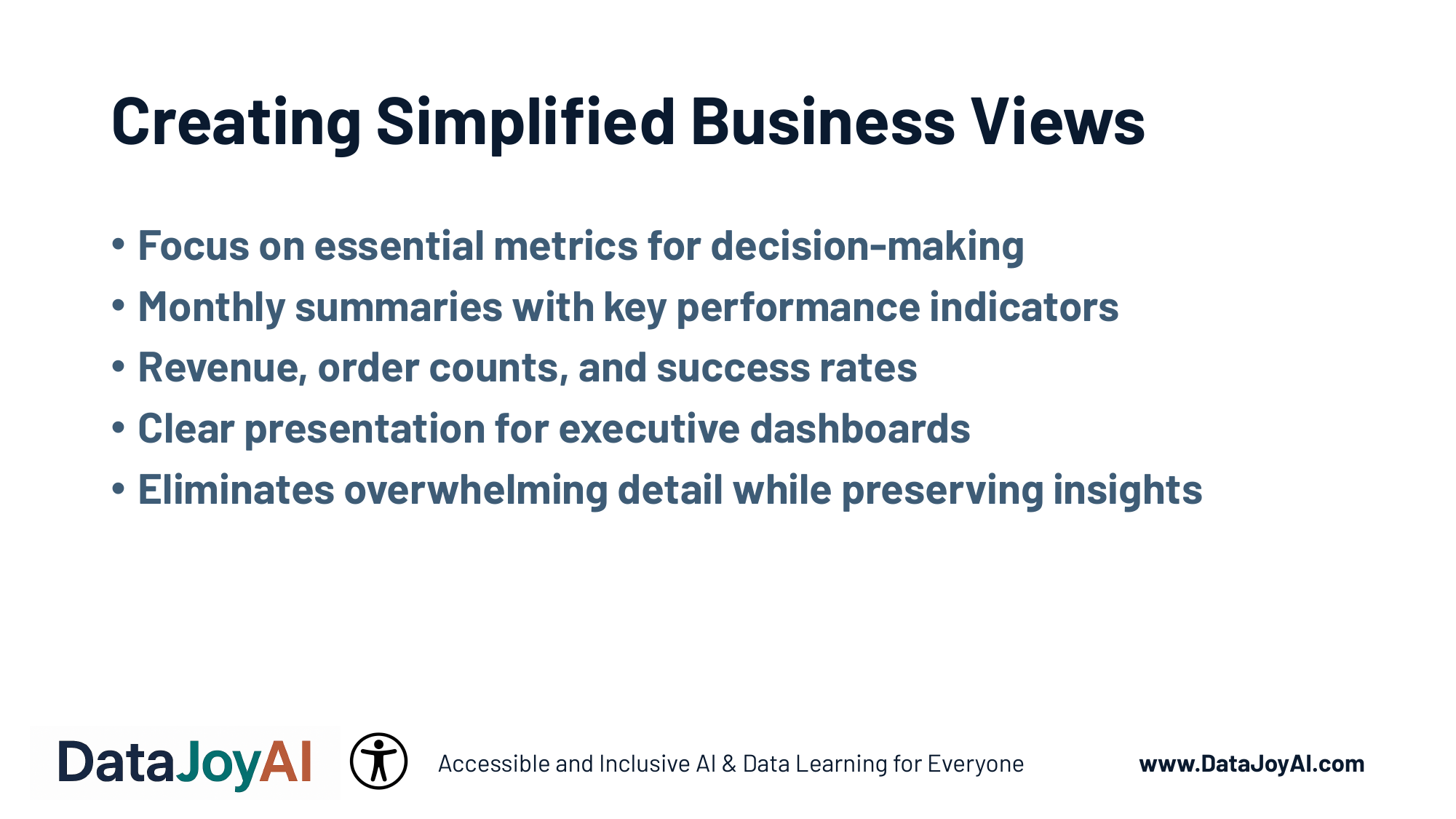

# Creating Simplified Business Views
Focus on essential metrics for decision-making
Monthly summaries with key performance indicators
Revenue, order counts, and success rates
Clear presentation for executive dashboards
Eliminates overwhelming detail while preserving insights